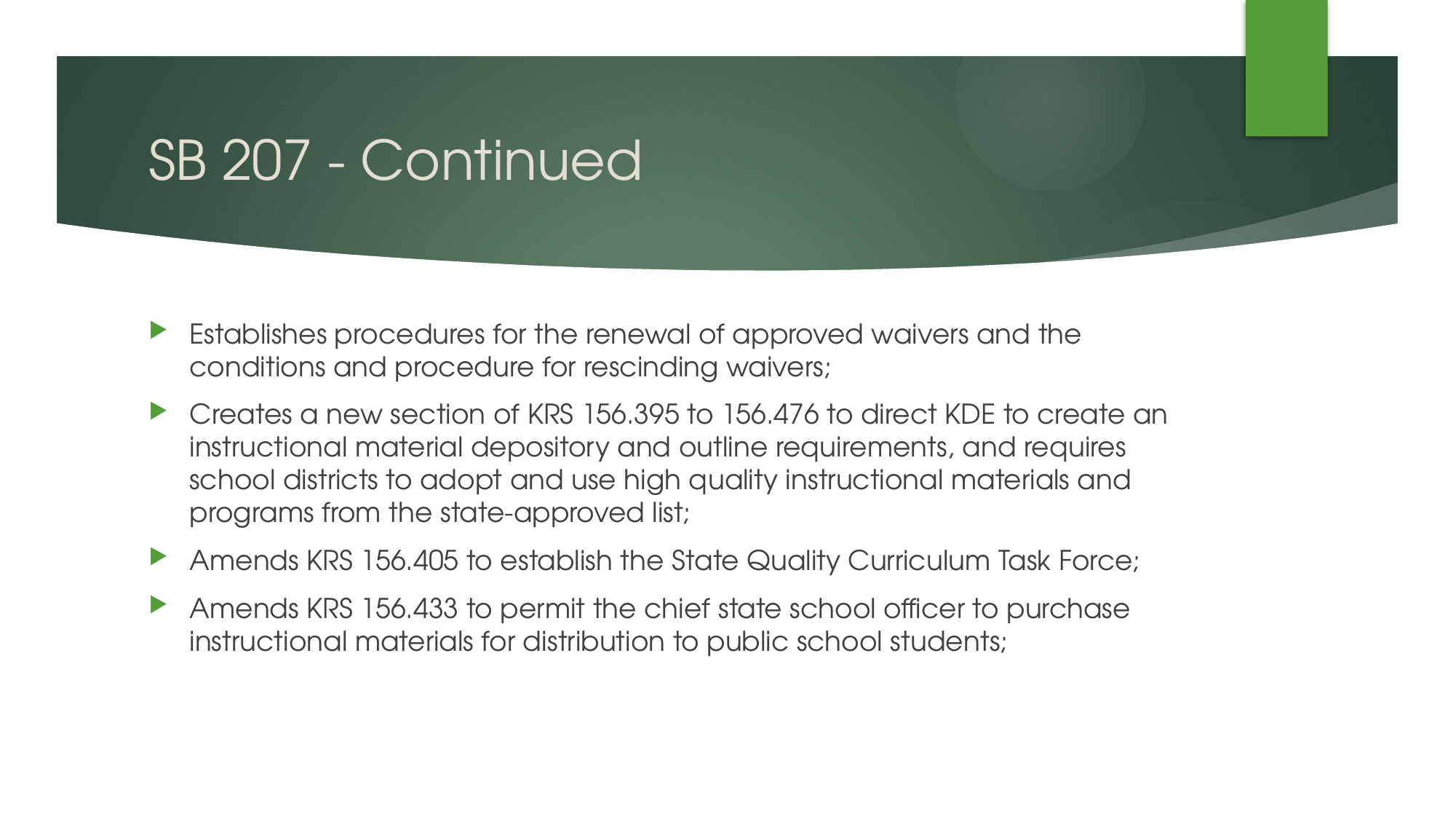

# SB 207 - Continued
Establishes procedures for the renewal of approved waivers and the conditions and procedure for rescinding waivers;
Creates a new section of KRS 156.395 to 156.476 to direct KDE to create an instructional material depository and outline requirements, and requires school districts to adopt and use high quality instructional materials and programs from the state-approved list;
Amends KRS 156.405 to establish the State Quality Curriculum Task Force;
Amends KRS 156.433 to permit the chief state school officer to purchase instructional materials for distribution to public school students;